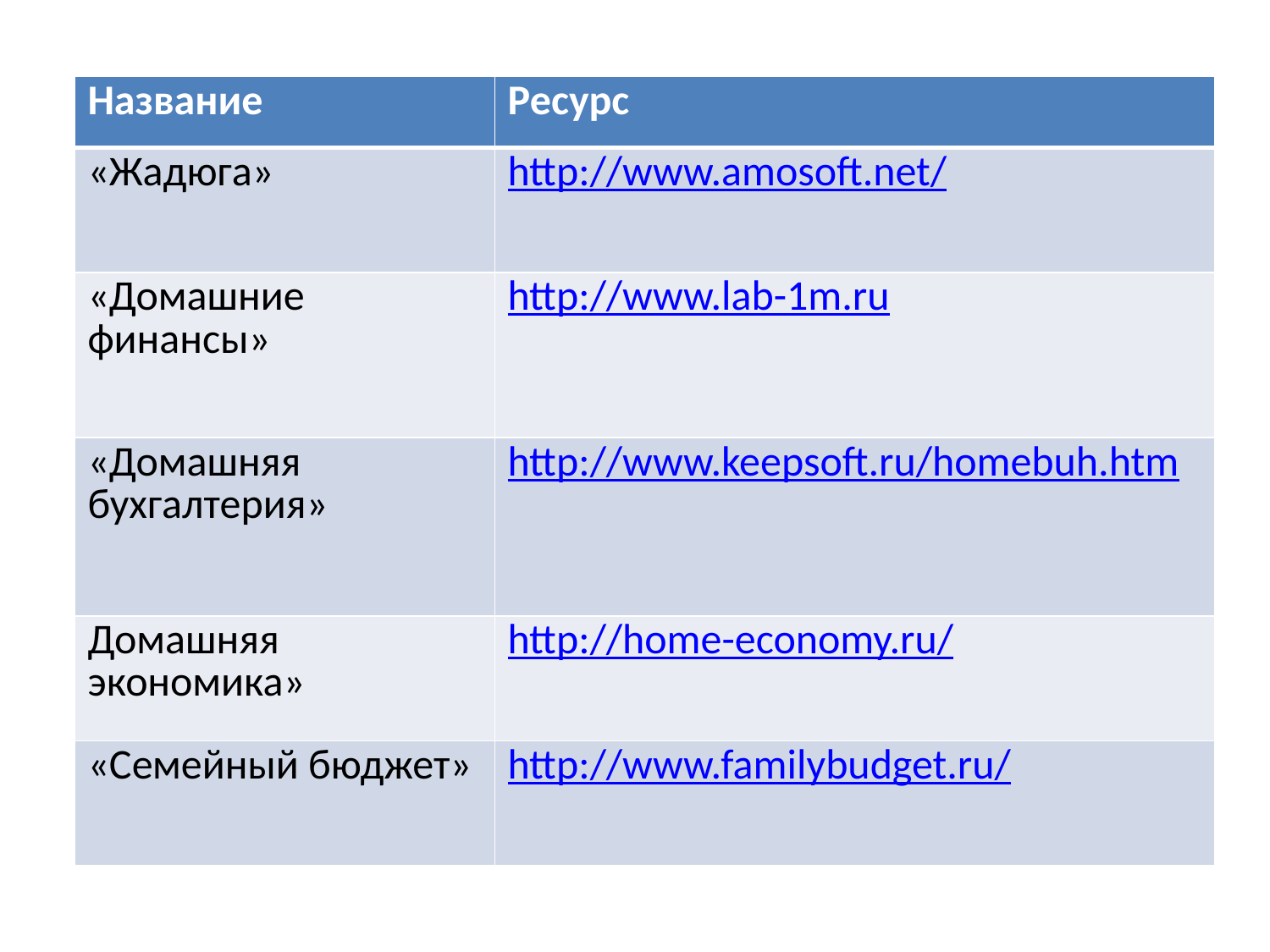

| Название | Ресурс |
| --- | --- |
| «Жадюга» | http://www.amosoft.net/ |
| «Домашние финансы» | http://www.lab-1m.ru |
| «Домашняя бухгалтерия» | http://www.keepsoft.ru/homebuh.htm |
| Домашняя экономика» | http://home-economy.ru/ |
| «Семейный бюджет» | http://www.familybudget.ru/ |
Разработчик

Название

Адрес ресурса